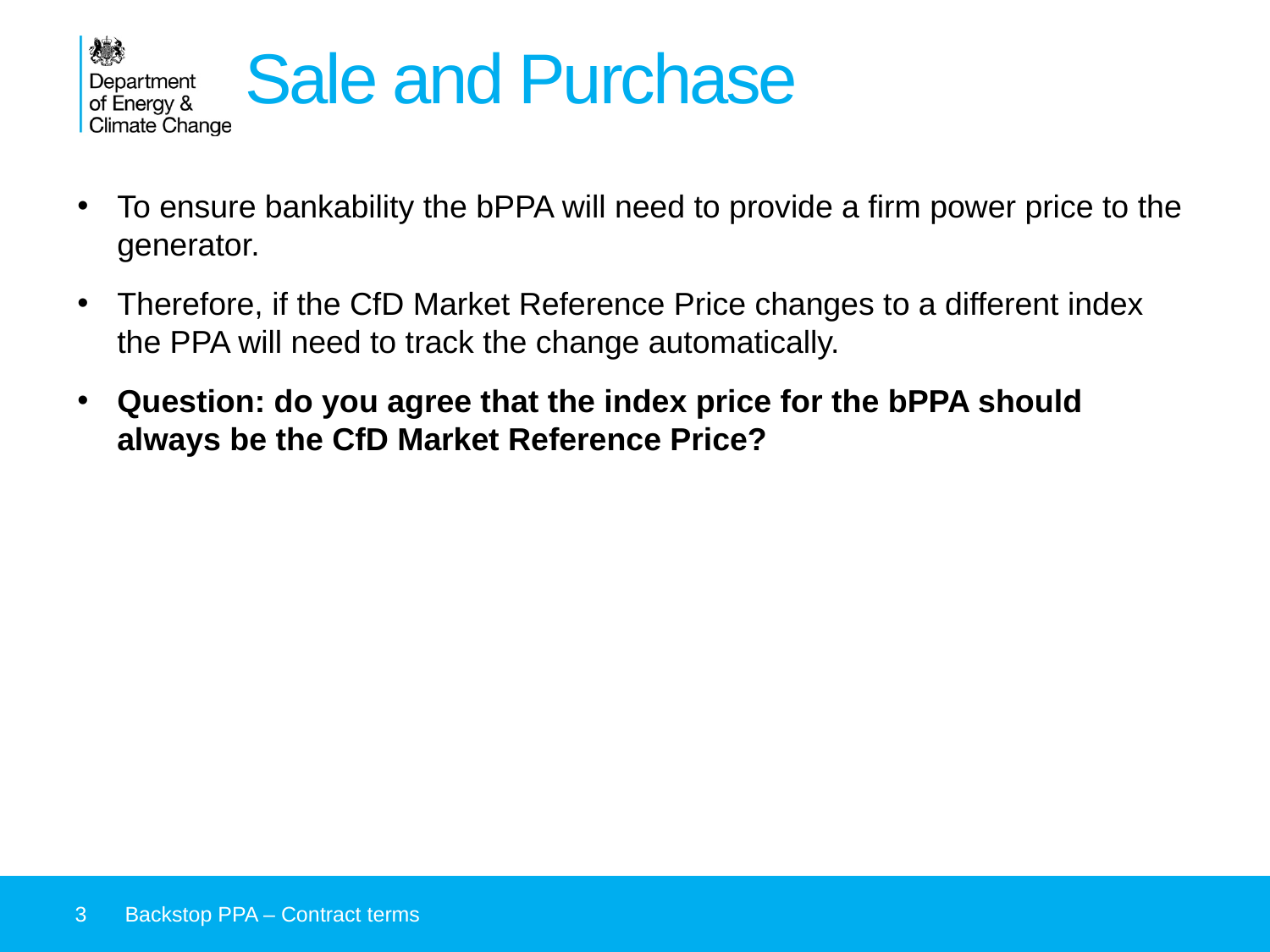

# Sale and Purchase
To ensure bankability the bPPA will need to provide a firm power price to the generator.
Therefore, if the CfD Market Reference Price changes to a different index the PPA will need to track the change automatically.
Question: do you agree that the index price for the bPPA should always be the CfD Market Reference Price?

3
Backstop PPA – Contract terms